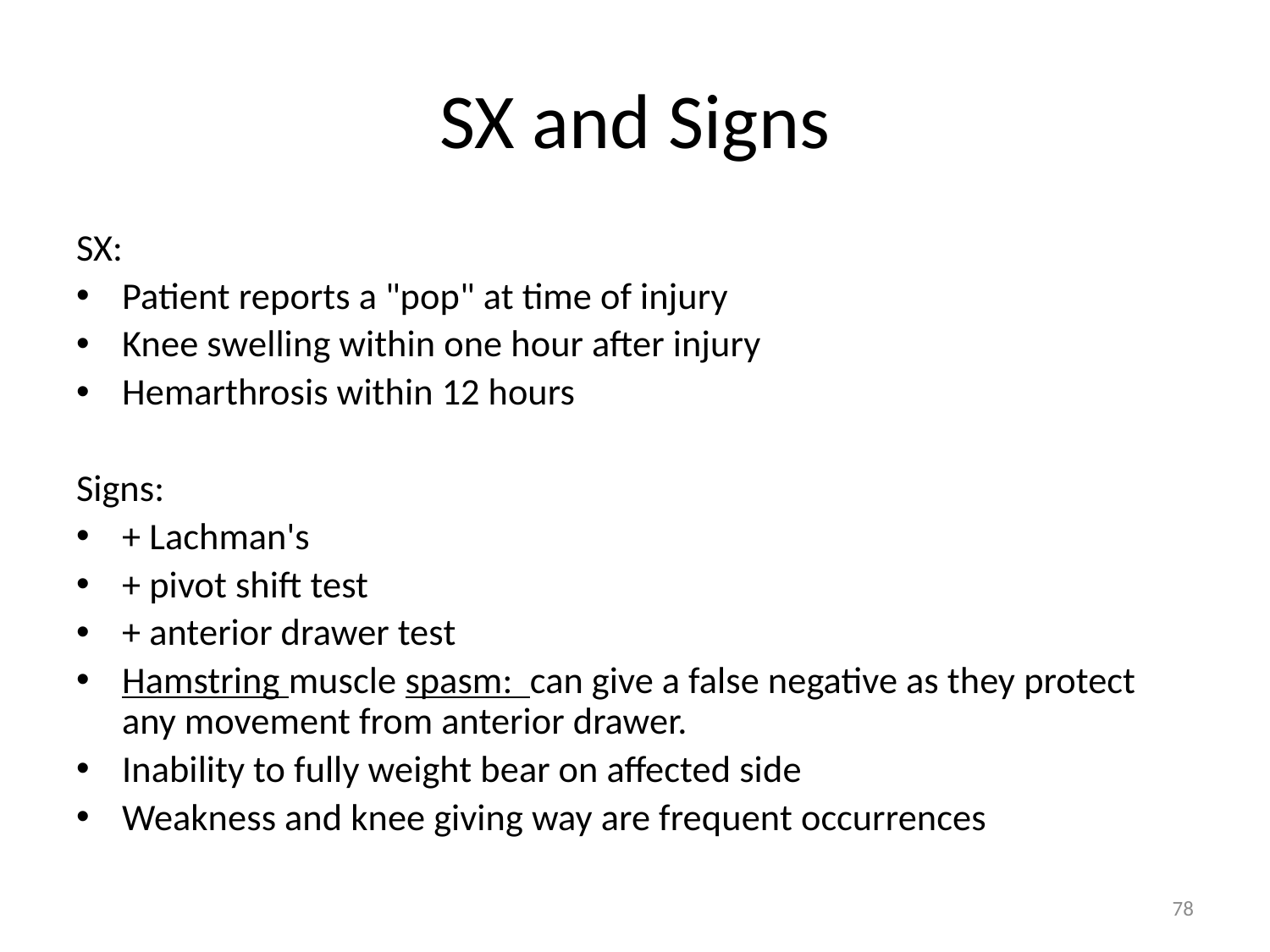

# SX and Signs
SX:
Patient reports a "pop" at time of injury
Knee swelling within one hour after injury
Hemarthrosis within 12 hours

Signs:
+ Lachman's
+ pivot shift test
+ anterior drawer test
Hamstring muscle spasm:  can give a false negative as they protect any movement from anterior drawer.
Inability to fully weight bear on affected side
Weakness and knee giving way are frequent occurrences

78